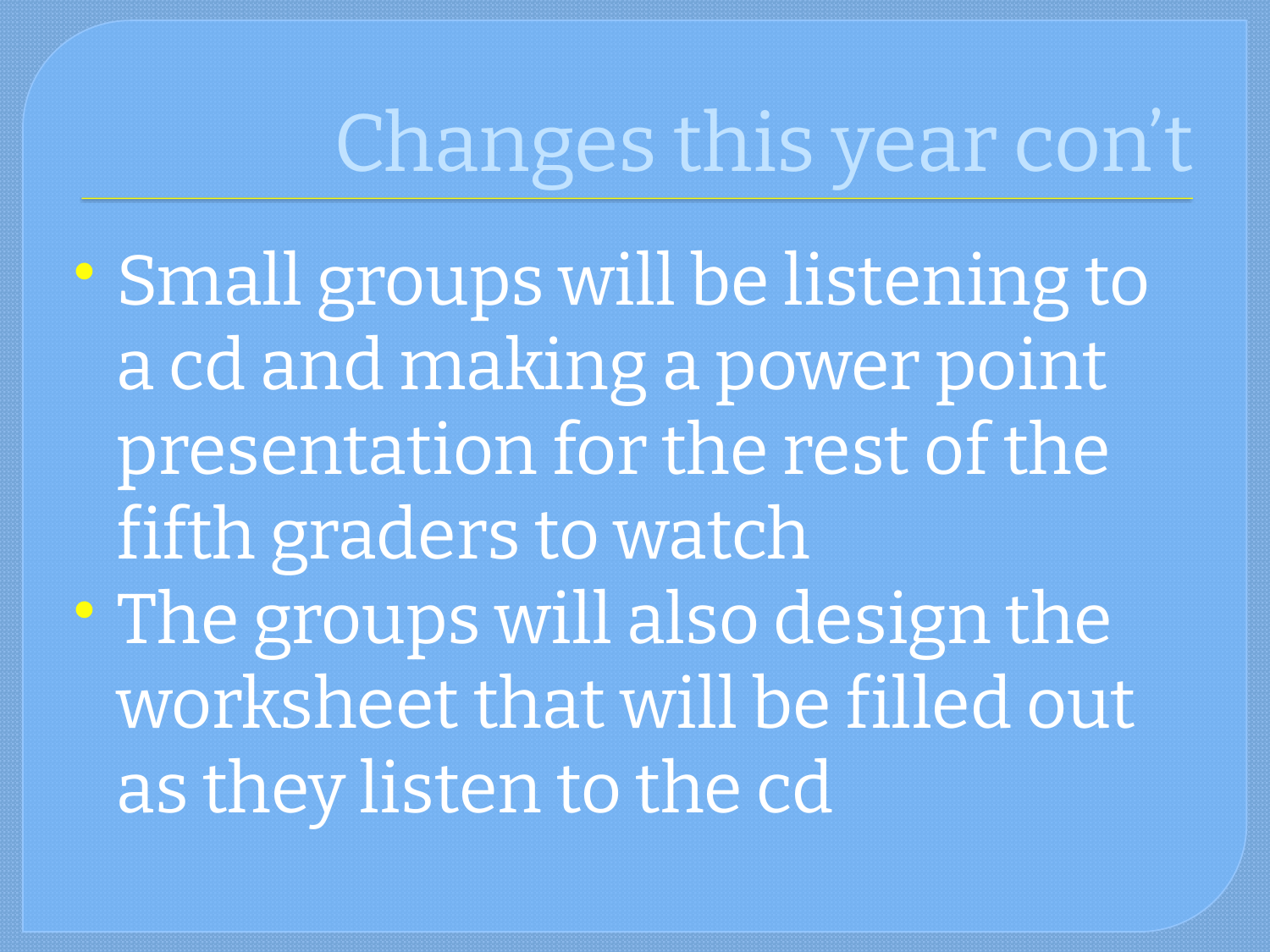

# Changes this year con’t
Small groups will be listening to a cd and making a power point presentation for the rest of the fifth graders to watch
The groups will also design the worksheet that will be filled out as they listen to the cd